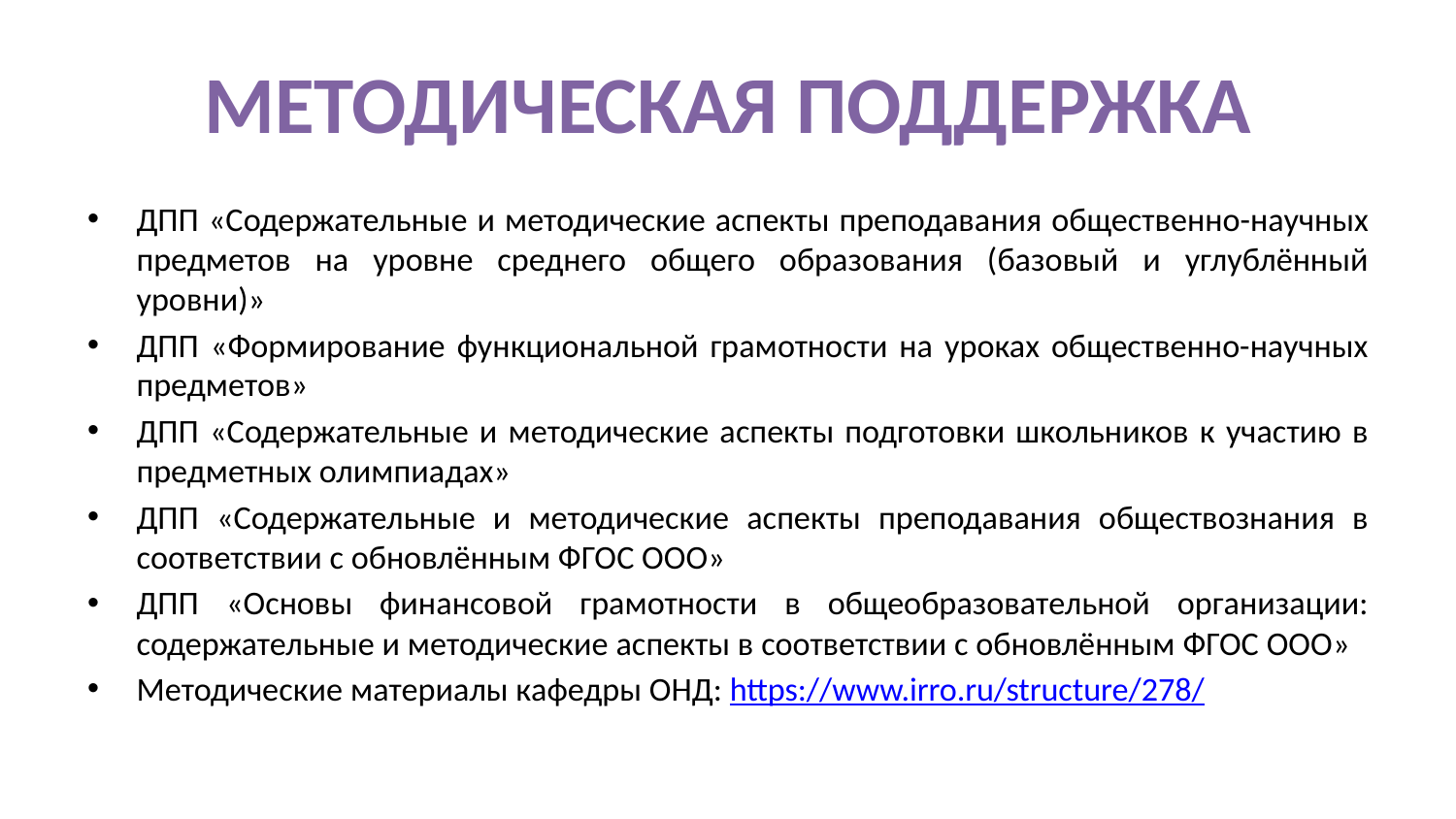

# МЕТОДИЧЕСКАЯ ПОДДЕРЖКА
ДПП «Содержательные и методические аспекты преподавания общественно-научных предметов на уровне среднего общего образования (базовый и углублённый уровни)»
ДПП «Формирование функциональной грамотности на уроках общественно-научных предметов»
ДПП «Содержательные и методические аспекты подготовки школьников к участию в предметных олимпиадах»
ДПП «Содержательные и методические аспекты преподавания обществознания в соответствии с обновлённым ФГОС ООО»
ДПП «Основы финансовой грамотности в общеобразовательной организации: содержательные и методические аспекты в соответствии с обновлённым ФГОС ООО»
Методические материалы кафедры ОНД: https://www.irro.ru/structure/278/